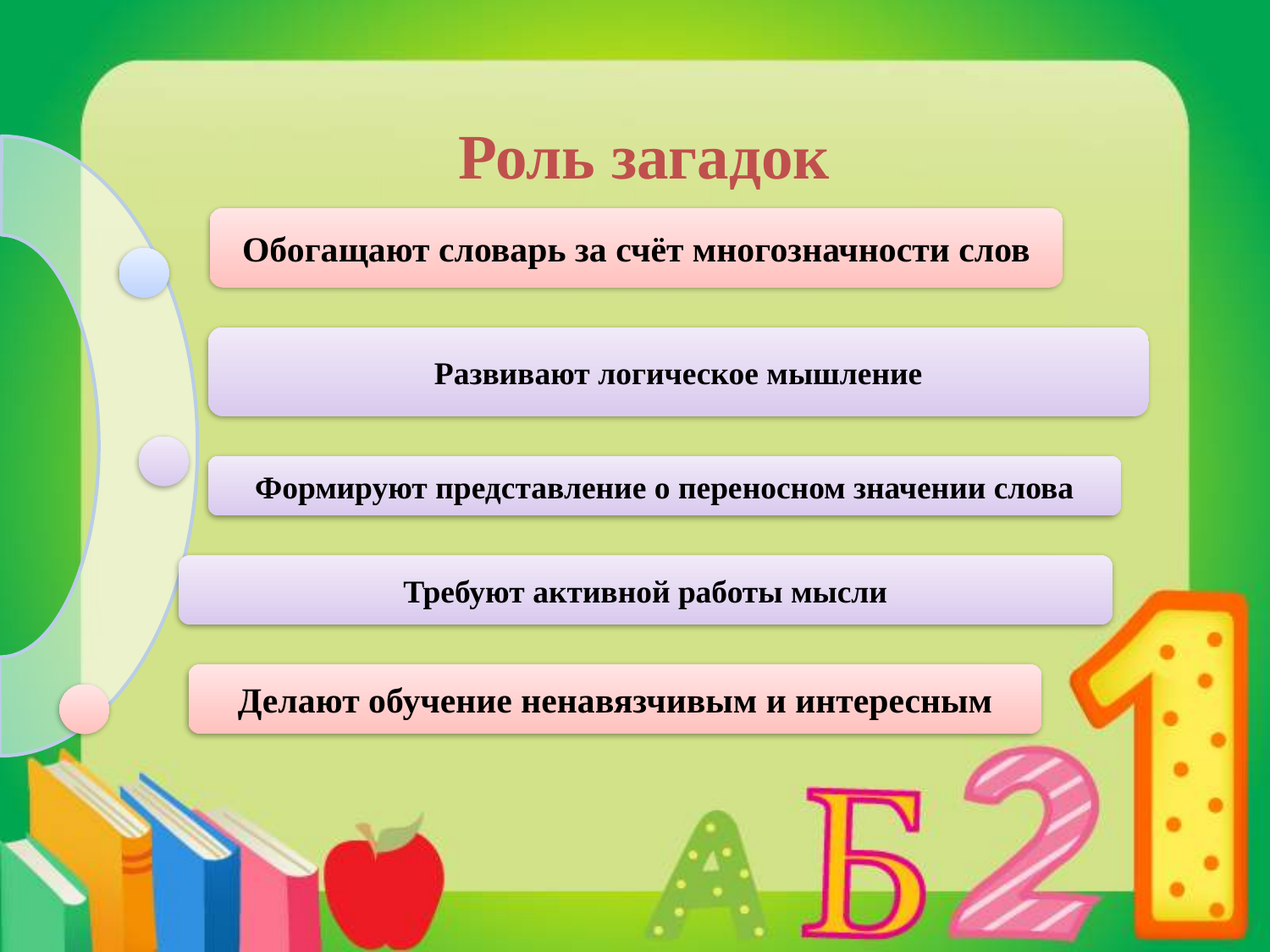

Роль загадок
Обогащают словарь за счёт многозначности слов

Развивают логическое мышление

Формируют представление о переносном значении слова
Требуют активной работы мысли
Делают обучение ненавязчивым и интересным